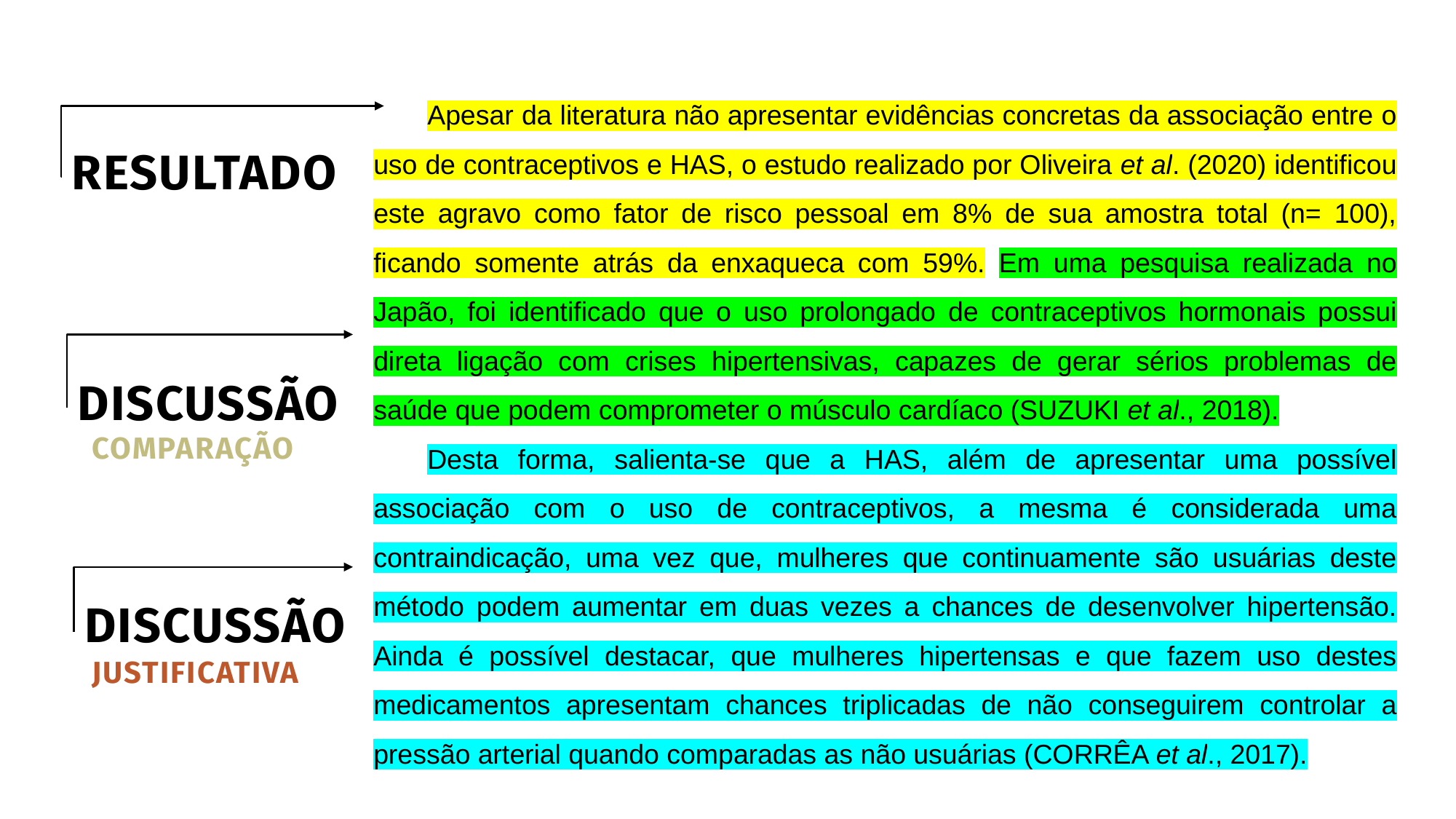

Apesar da literatura não apresentar evidências concretas da associação entre o uso de contraceptivos e HAS, o estudo realizado por Oliveira et al. (2020) identificou este agravo como fator de risco pessoal em 8% de sua amostra total (n= 100), ficando somente atrás da enxaqueca com 59%. Em uma pesquisa realizada no Japão, foi identificado que o uso prolongado de contraceptivos hormonais possui direta ligação com crises hipertensivas, capazes de gerar sérios problemas de saúde que podem comprometer o músculo cardíaco (SUZUKI et al., 2018).
Desta forma, salienta-se que a HAS, além de apresentar uma possível associação com o uso de contraceptivos, a mesma é considerada uma contraindicação, uma vez que, mulheres que continuamente são usuárias deste método podem aumentar em duas vezes a chances de desenvolver hipertensão. Ainda é possível destacar, que mulheres hipertensas e que fazem uso destes medicamentos apresentam chances triplicadas de não conseguirem controlar a pressão arterial quando comparadas as não usuárias (CORRÊA et al., 2017).
Resultado
discussão
comparação
discussão
justificativa